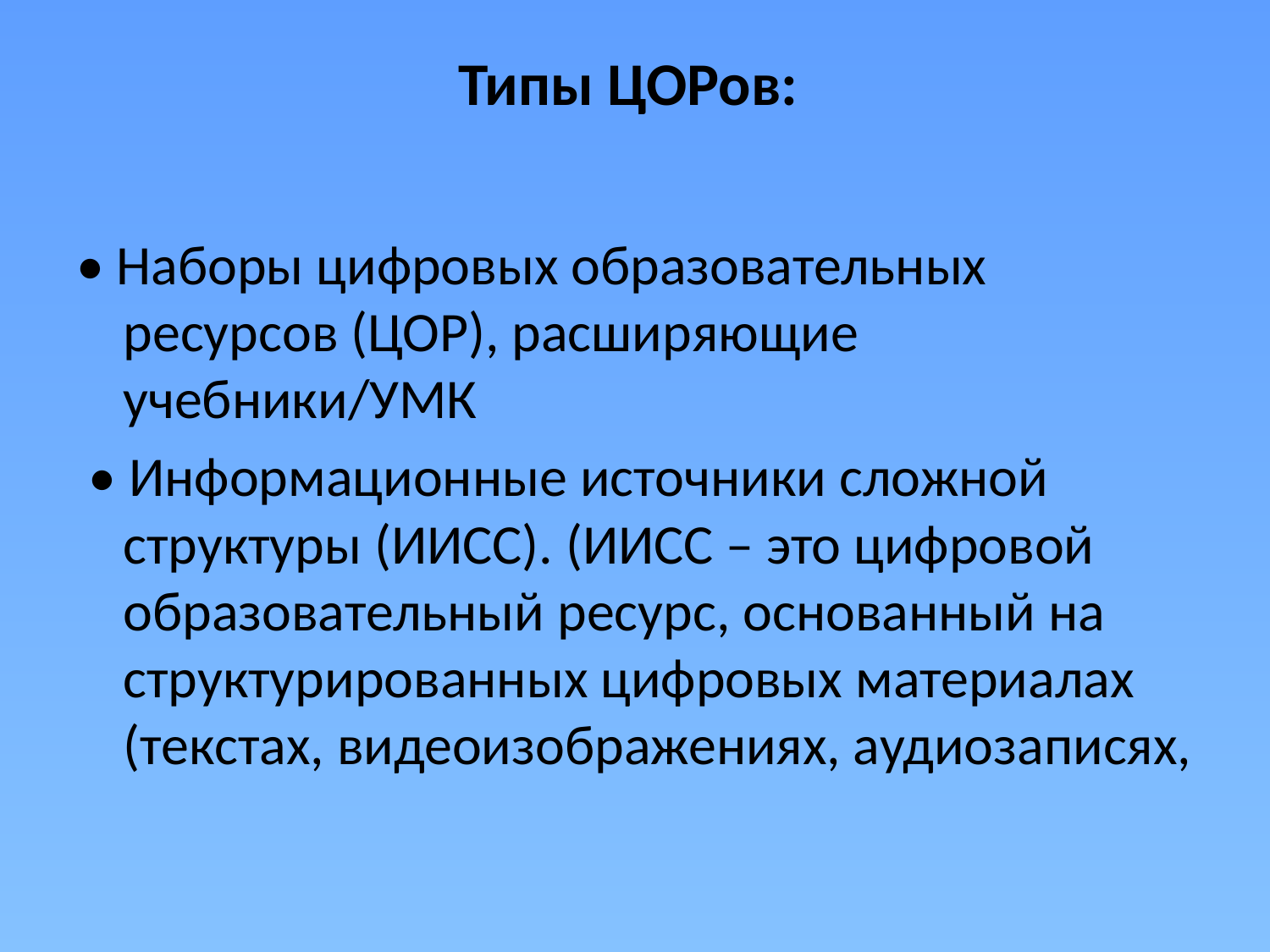

# Типы ЦОРов:
• Наборы цифровых образовательных ресурсов (ЦОР), расширяющие учебники/УМК
 • Информационные источники сложной структуры (ИИСС). (ИИСС – это цифровой образовательный ресурс, основанный на структурированных цифровых материалах (текстах, видеоизображениях, аудиозаписях,